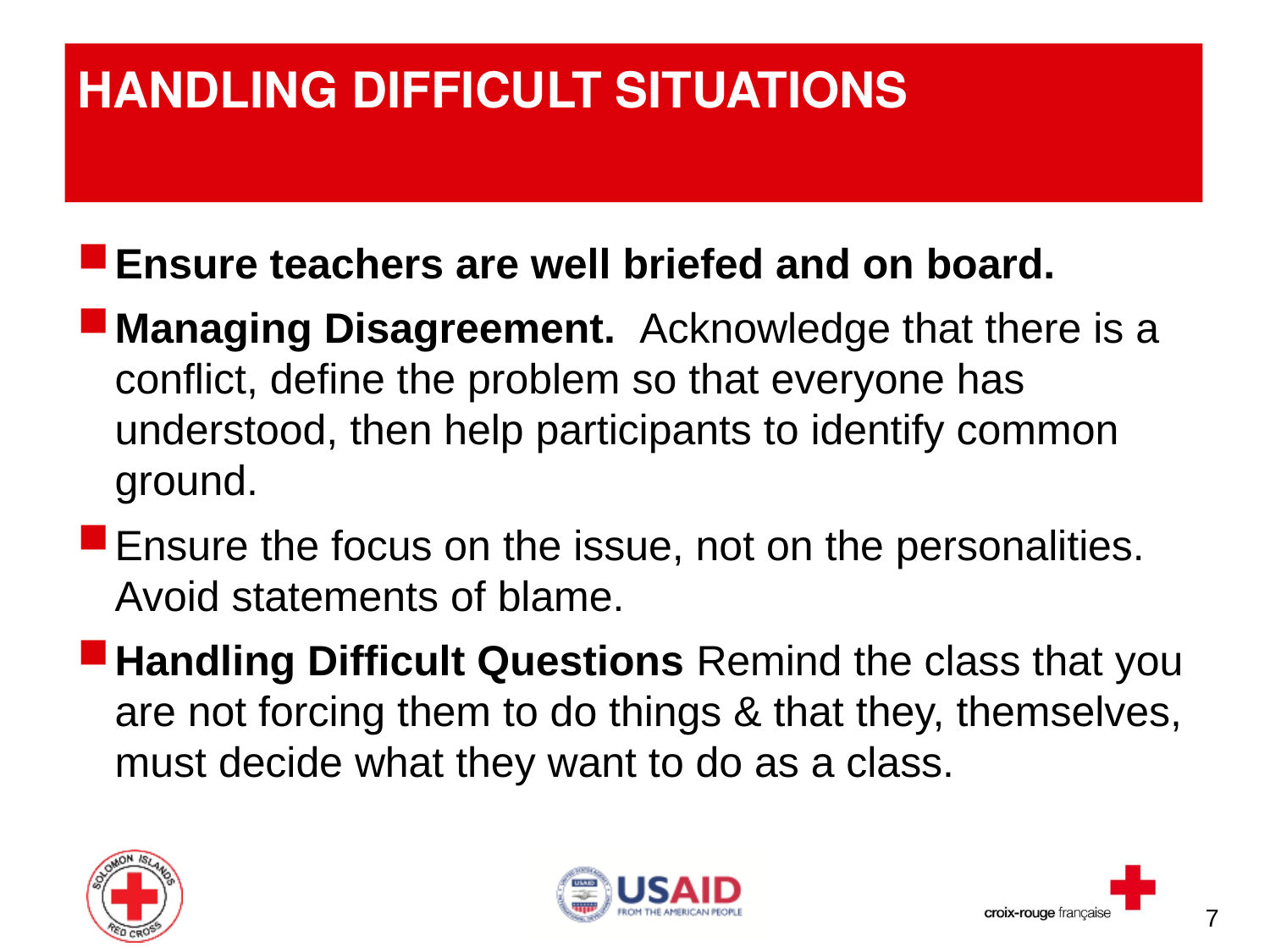

# Handling Difficult Situations
Ensure teachers are well briefed and on board.
Managing Disagreement.  Acknowledge that there is a conflict, define the problem so that everyone has understood, then help participants to identify common ground.
Ensure the focus on the issue, not on the personalities.  Avoid statements of blame.
Handling Difficult Questions Remind the class that you are not forcing them to do things & that they, themselves, must decide what they want to do as a class.

7